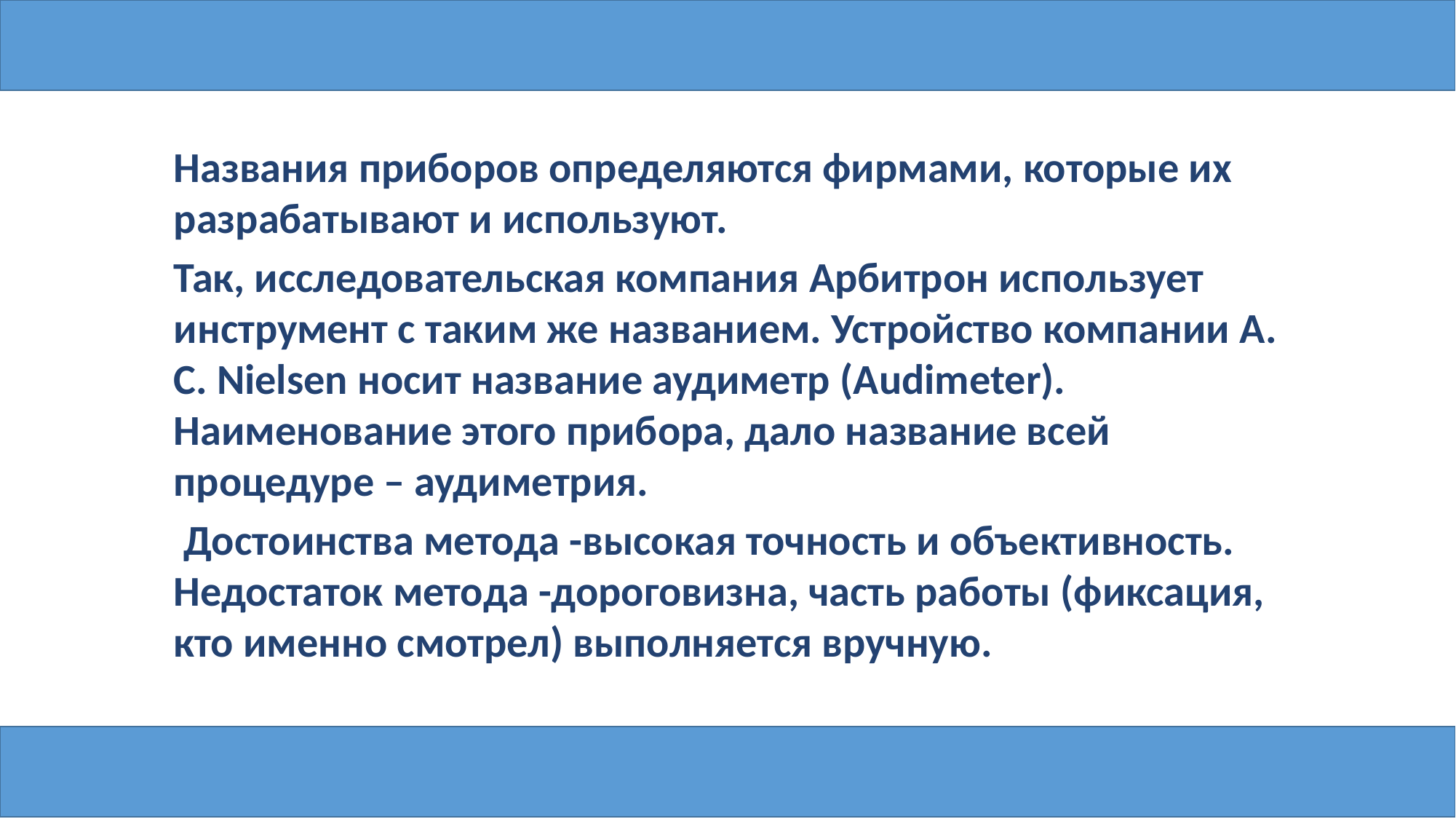

Названия приборов определяются фирмами, которые их разрабатывают и используют.
Так, исследовательская компания Арбитрон использует инструмент с таким же названием. Устройство компании А. С. Nielsen носит название аудиметр (Audimeter). Наименование этого прибора, дало название всей процедуре – аудиметрия.
 Достоинства метода -высокая точность и объективность. Недостаток метода -дороговизна, часть работы (фиксация, кто именно смотрел) выполняется вручную.